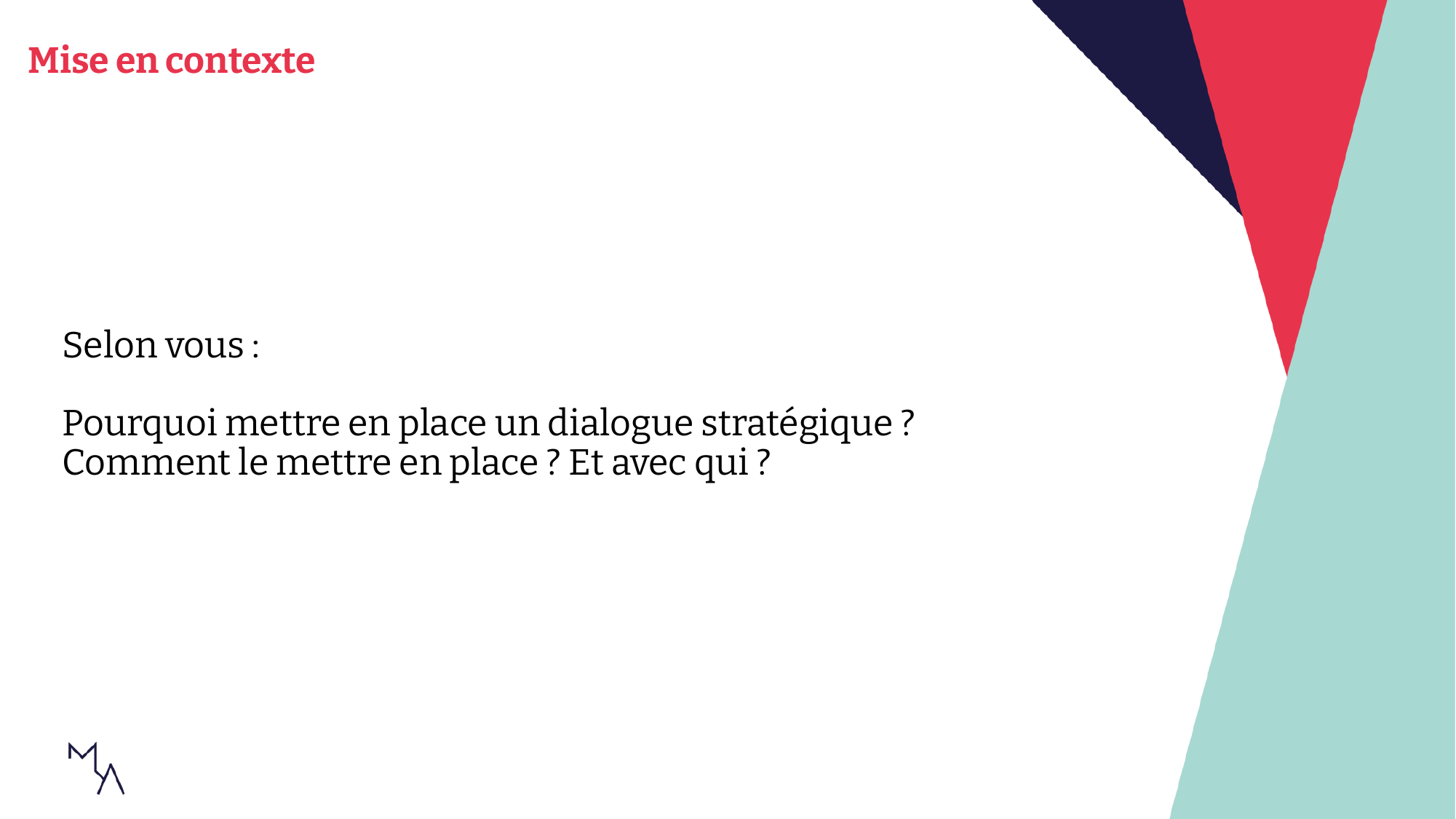

Mise en contexte
Selon vous :

Pourquoi mettre en place un dialogue stratégique ?
Comment le mettre en place ? Et avec qui ?